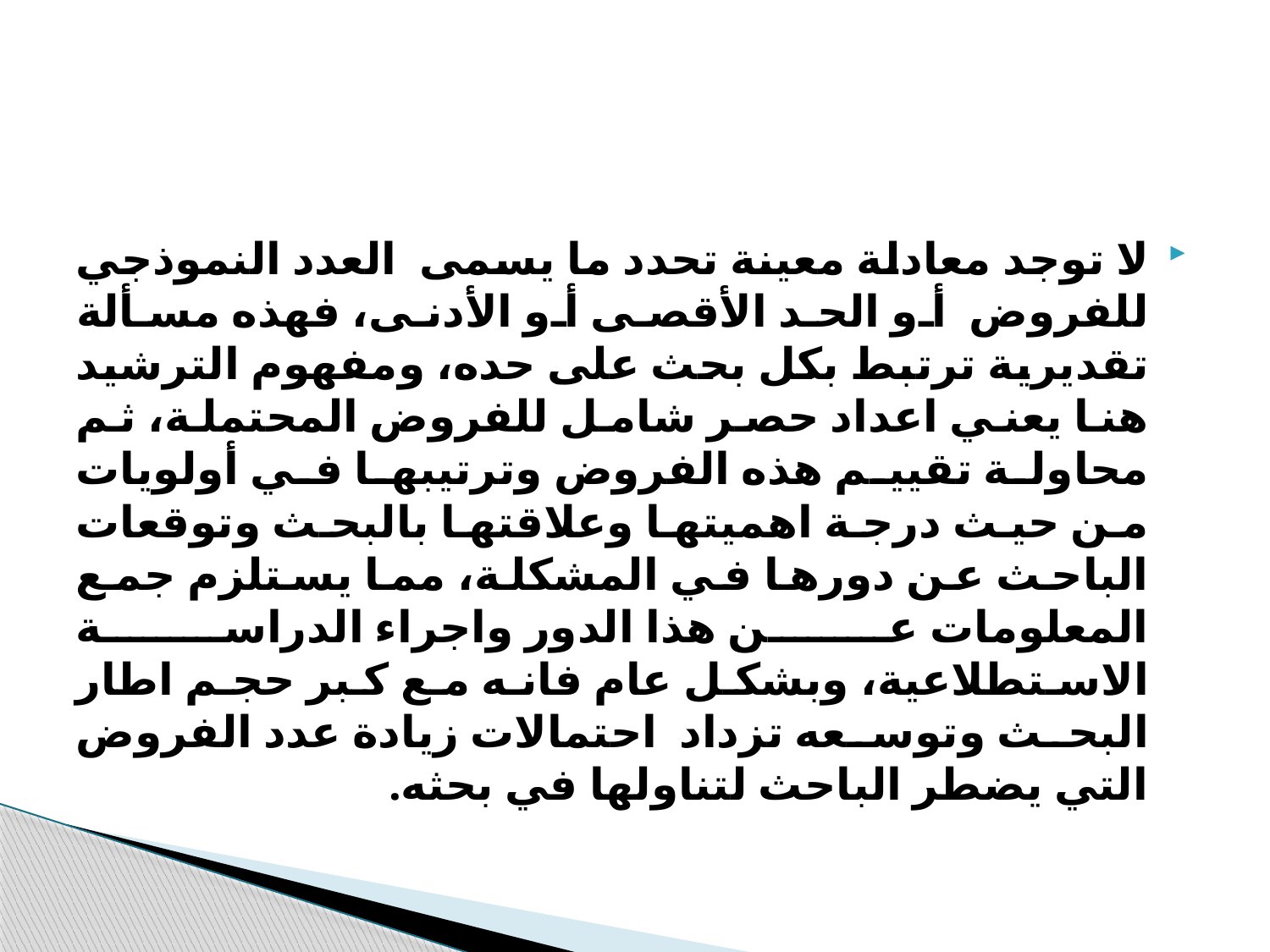

#
لا توجد معادلة معينة تحدد ما يسمى  العدد النموذجي للفروض  أو الحد الأقصى أو الأدنى، فهذه مسألة تقديرية ترتبط بكل بحث على حده، ومفهوم الترشيد هنا يعني اعداد حصر شامل للفروض المحتملة، ثم محاولة تقييم هذه الفروض وترتيبها في أولويات من حيث درجة اهميتها وعلاقتها بالبحث وتوقعات الباحث عن دورها في المشكلة، مما يستلزم جمع المعلومات عن هذا الدور واجراء الدراسة الاستطلاعية، وبشكل عام فانه مع كبر حجم اطار البحث وتوسعه تزداد  احتمالات زيادة عدد الفروض التي يضطر الباحث لتناولها في بحثه.